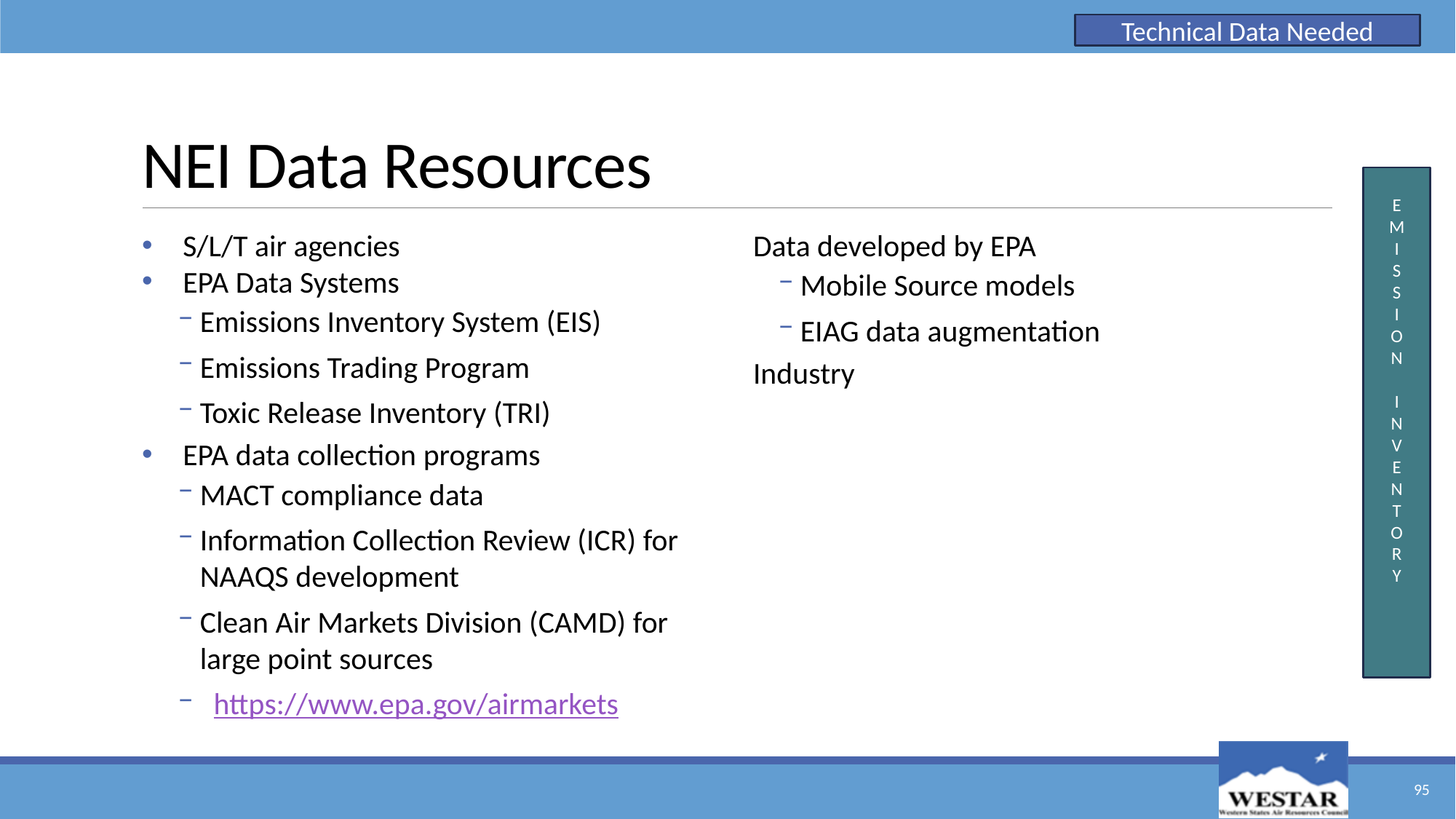

Technical Data Needed
# NEI Data Resources
E
M
I
S
S
I
O
N

I
N
V
E
N
T
O
R
Y

S/L/T air agencies
EPA Data Systems
Emissions Inventory System (EIS)
Emissions Trading Program
Toxic Release Inventory (TRI)
EPA data collection programs
MACT compliance data
Information Collection Review (ICR) for NAAQS development
Clean Air Markets Division (CAMD) for large point sources
  https://www.epa.gov/airmarkets

Data developed by EPA
Mobile Source models
EIAG data augmentation
Industry
95